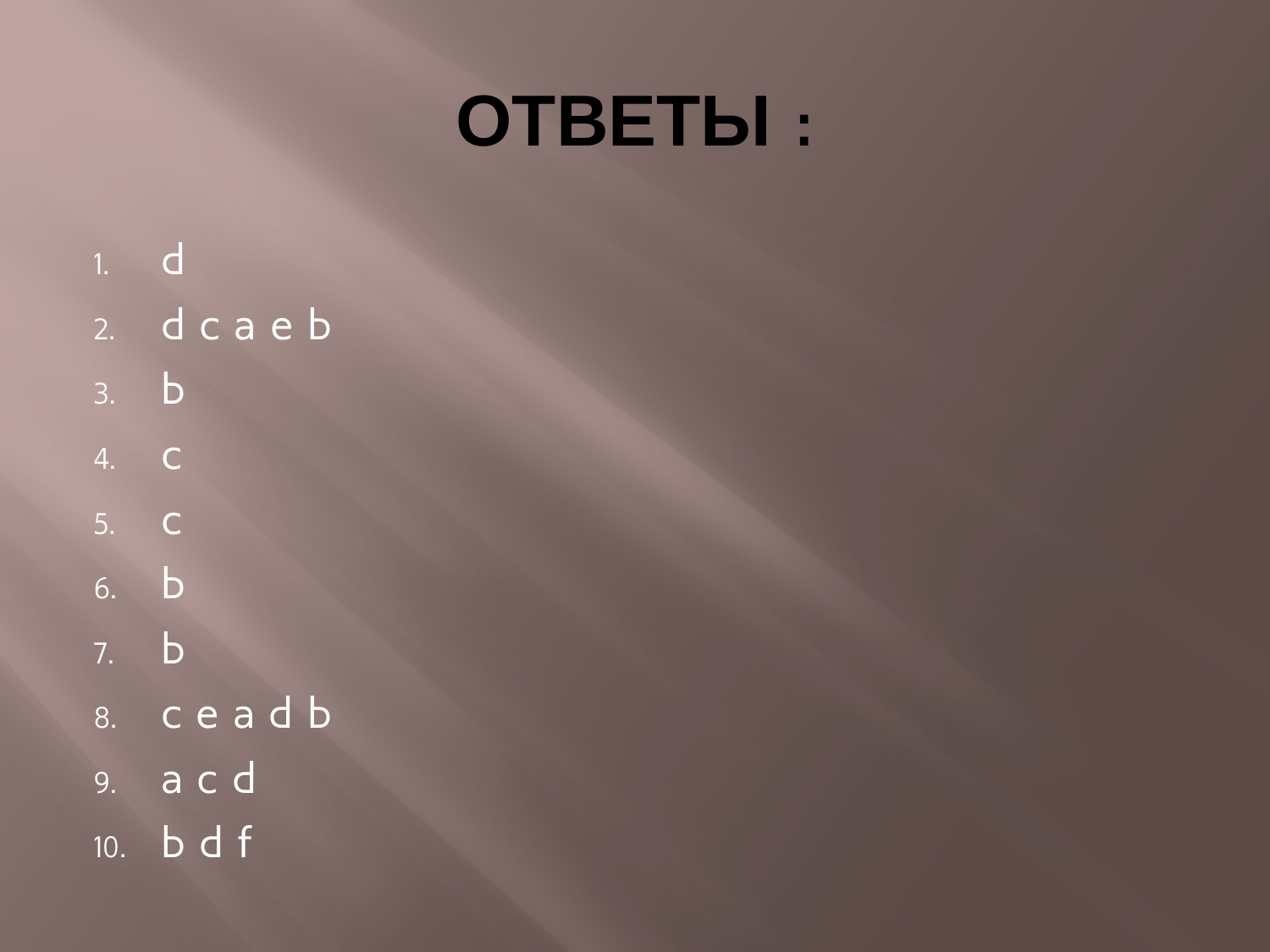

# ОТВЕТЫ :
d
d c a e b
b
c
c
b
b
c e a d b
a c d
b d f